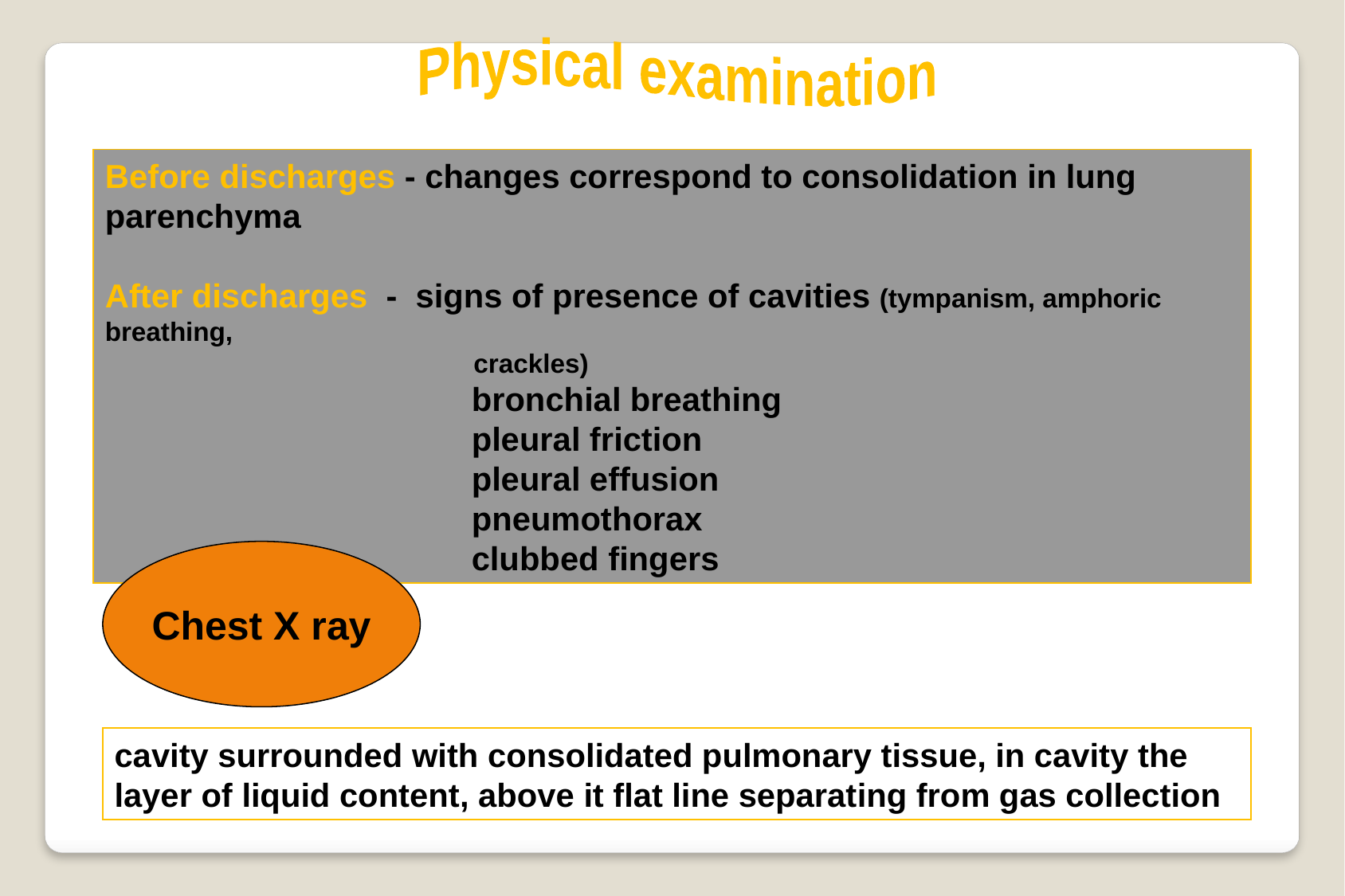

Physical examination
Before discharges - changes correspond to consolidation in lung parenchyma

After discharges  -  signs of presence of cavities (tympanism, amphoric breathing,
                                                  crackles)
                                        bronchial breathing
                                        pleural friction
                                        pleural effusion
                                        pneumothorax
                                        clubbed fingers
Chest X ray
cavity surrounded with consolidated pulmonary tissue, in cavity the layer of liquid content, above it flat line separating from gas collection